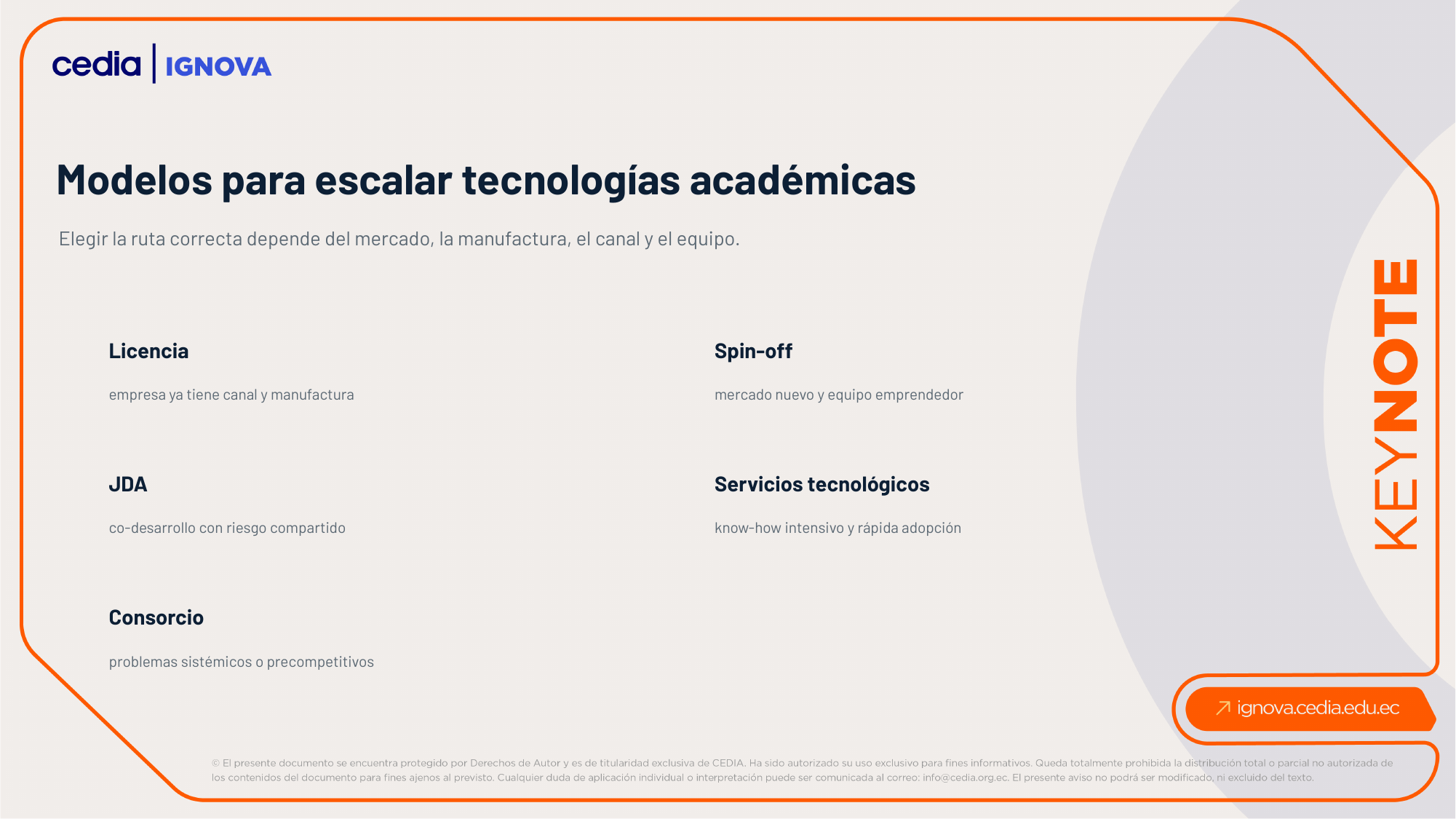

Modelos para escalar tecnologías académicas
Elegir la ruta correcta depende del mercado, la manufactura, el canal y el equipo.
Licencia
Spin-off
empresa ya tiene canal y manufactura
mercado nuevo y equipo emprendedor
JDA
Servicios tecnológicos
co-desarrollo con riesgo compartido
know-how intensivo y rápida adopción
Consorcio
problemas sistémicos o precompetitivos